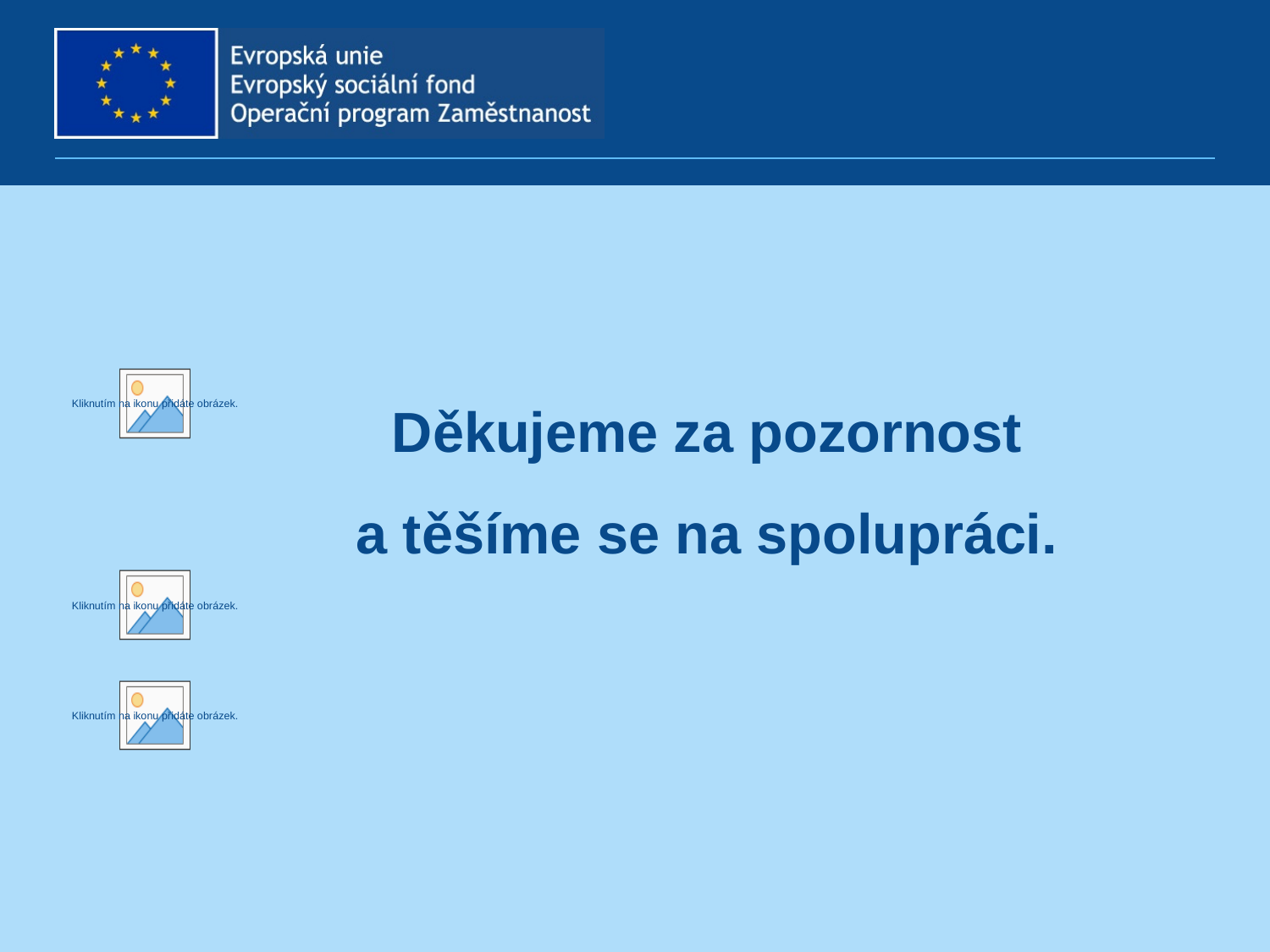

# Děkujeme za pozornost a těšíme se na spolupráci.

49